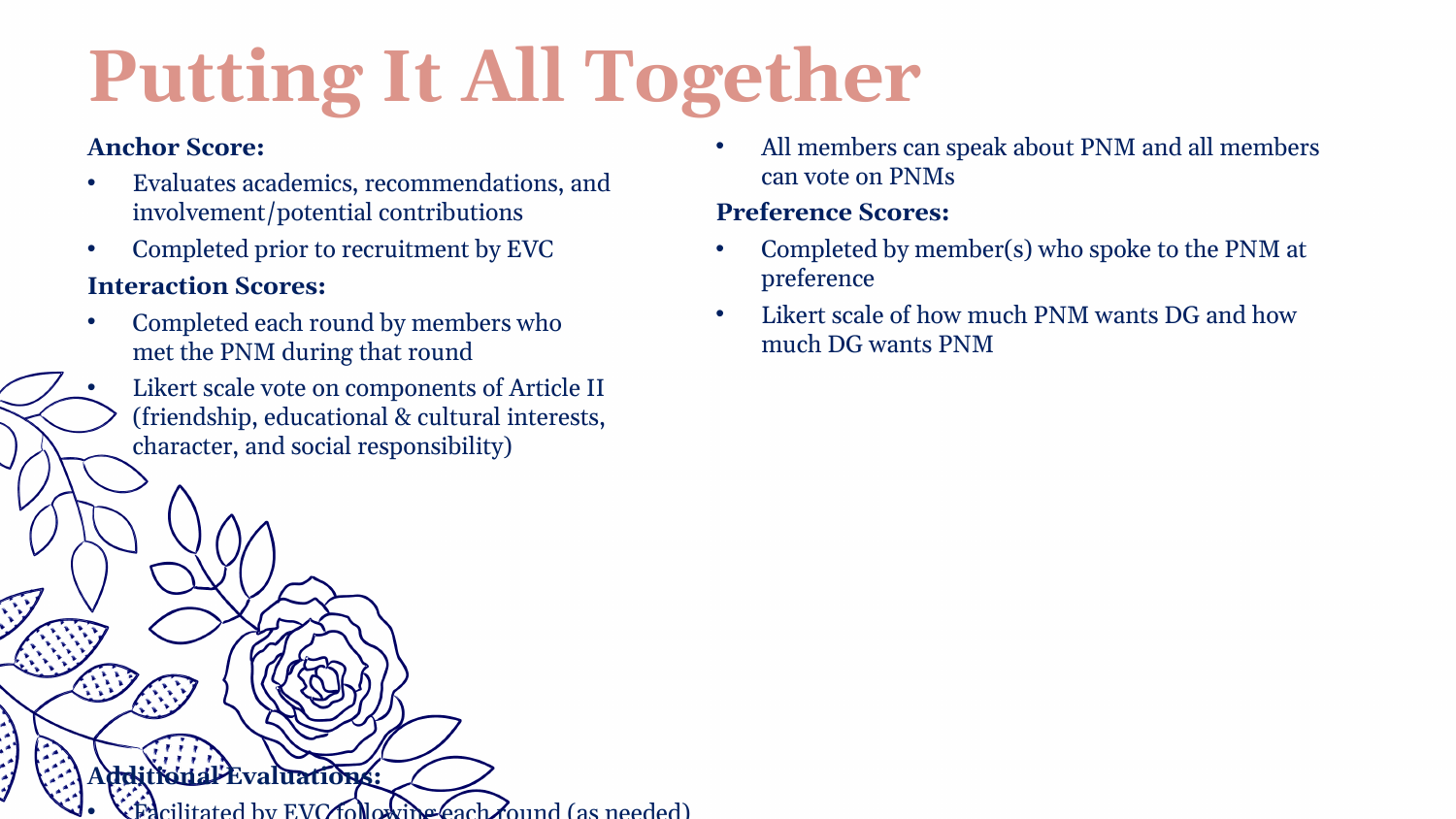

Putting It All Together
Anchor Score:
Evaluates academics, recommendations, and involvement/potential contributions
Completed prior to recruitment by EVC
Interaction Scores:
Completed each round by members who                    met the PNM during that round
Likert scale vote on components of Article II (friendship, educational & cultural interests, character, and social responsibility)

Additional Evaluations:
Facilitated by EVC following each round (as needed)
All members can speak about PNM and all members can vote on PNMs
Preference Scores:
Completed by member(s) who spoke to the PNM at preference
Likert scale of how much PNM wants DG and how much DG wants PNM